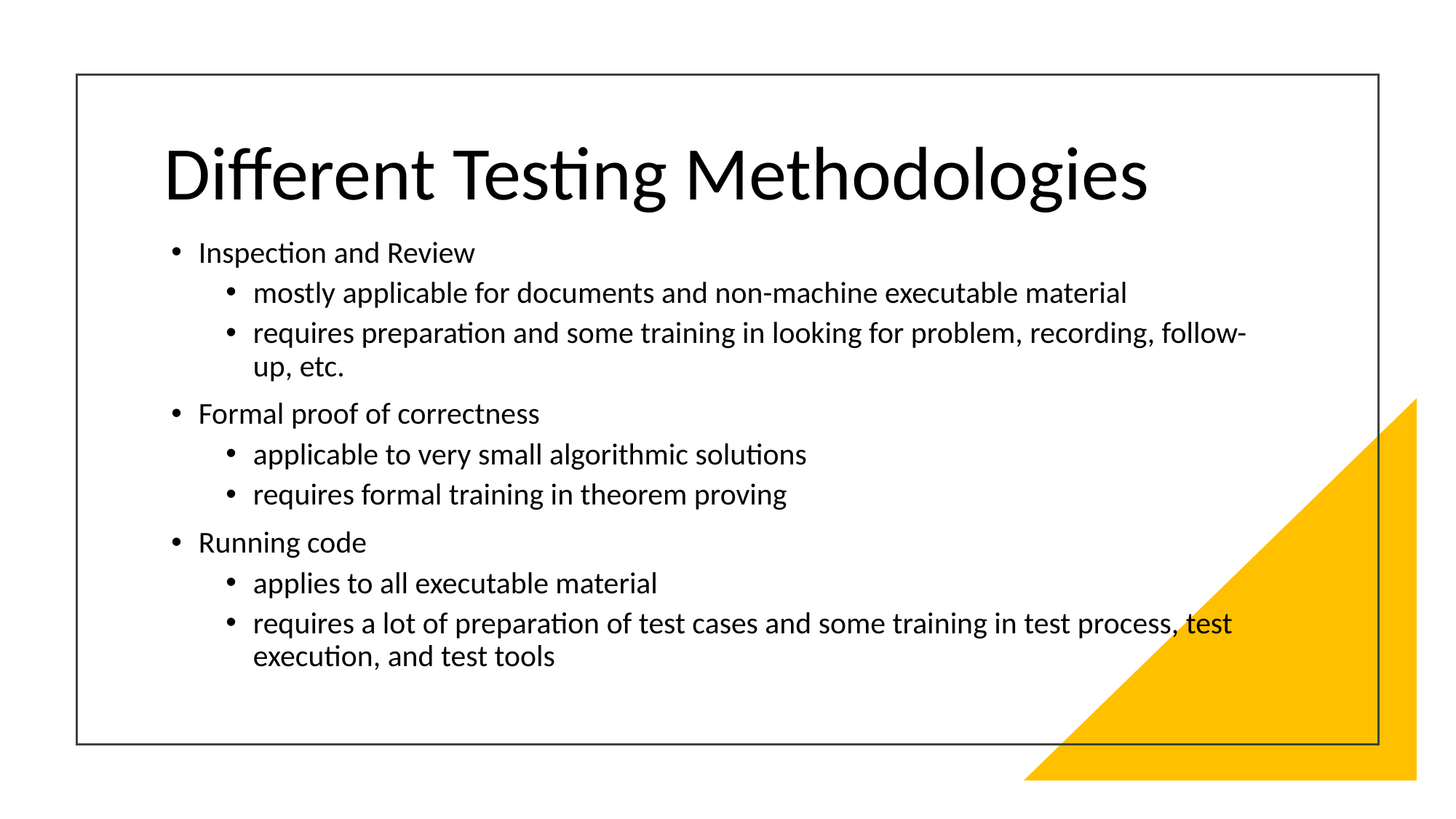

# Different Testing Methodologies
Inspection and Review
mostly applicable for documents and non-machine executable material
requires preparation and some training in looking for problem, recording, follow-up, etc.
Formal proof of correctness
applicable to very small algorithmic solutions
requires formal training in theorem proving
Running code
applies to all executable material
requires a lot of preparation of test cases and some training in test process, test execution, and test tools